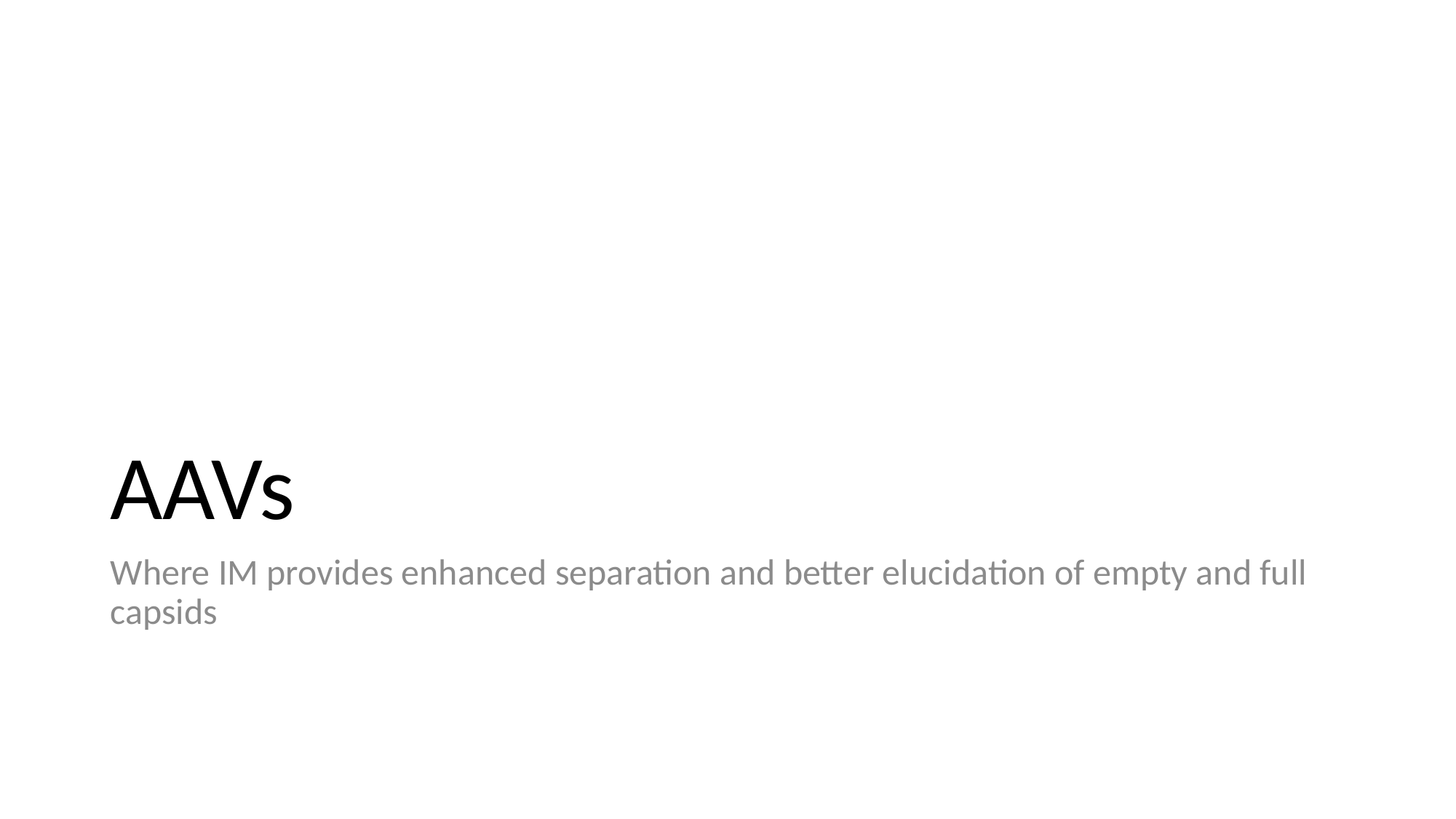

# AAVs
Where IM provides enhanced separation and better elucidation of empty and full capsids